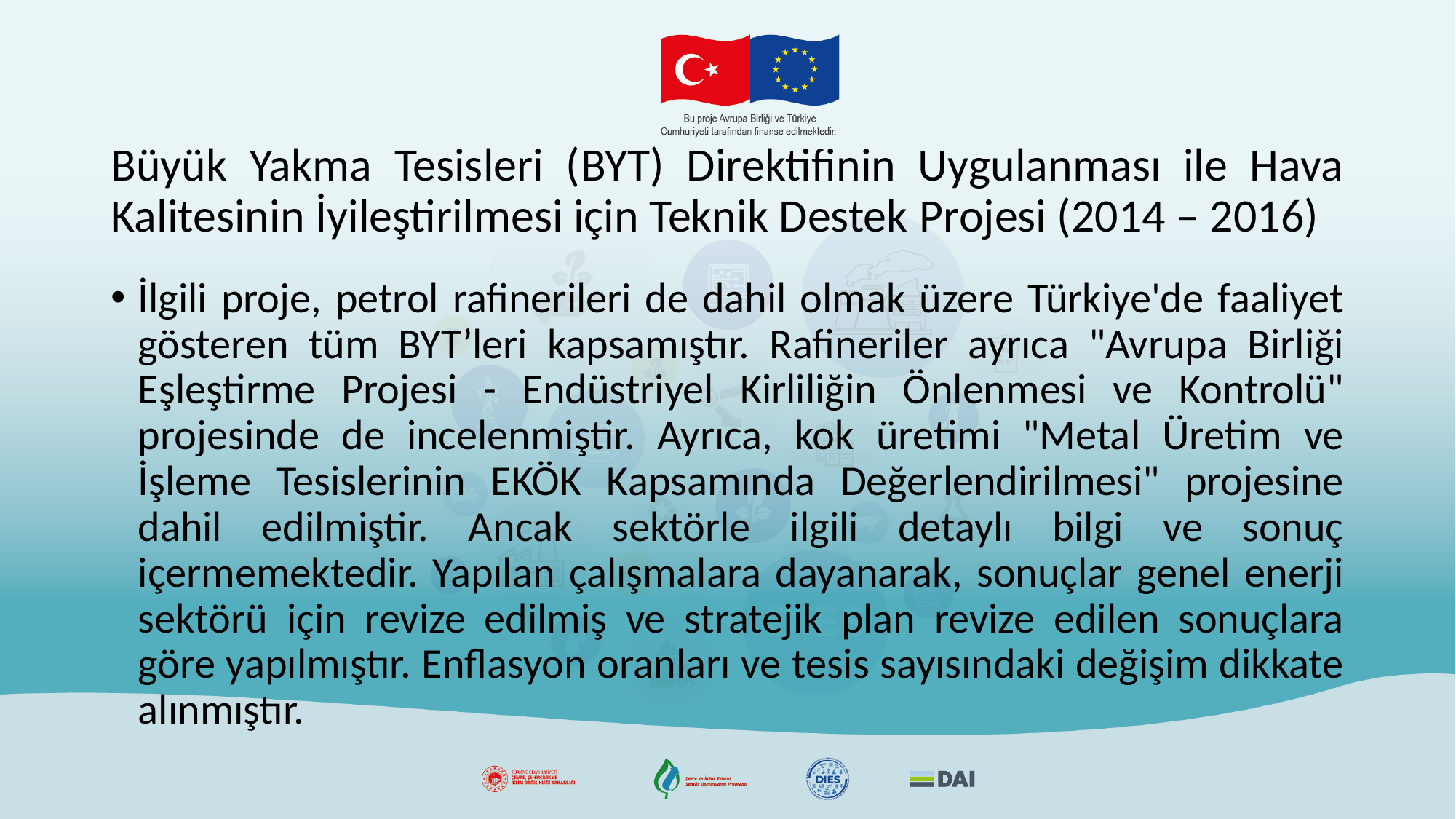

# Büyük Yakma Tesisleri (BYT) Direktifinin Uygulanması ile Hava Kalitesinin İyileştirilmesi için Teknik Destek Projesi (2014 – 2016)
İlgili proje, petrol rafinerileri de dahil olmak üzere Türkiye'de faaliyet gösteren tüm BYT’leri kapsamıştır. Rafineriler ayrıca "Avrupa Birliği Eşleştirme Projesi - Endüstriyel Kirliliğin Önlenmesi ve Kontrolü" projesinde de incelenmiştir. Ayrıca, kok üretimi "Metal Üretim ve İşleme Tesislerinin EKÖK Kapsamında Değerlendirilmesi" projesine dahil edilmiştir. Ancak sektörle ilgili detaylı bilgi ve sonuç içermemektedir. Yapılan çalışmalara dayanarak, sonuçlar genel enerji sektörü için revize edilmiş ve stratejik plan revize edilen sonuçlara göre yapılmıştır. Enflasyon oranları ve tesis sayısındaki değişim dikkate alınmıştır.